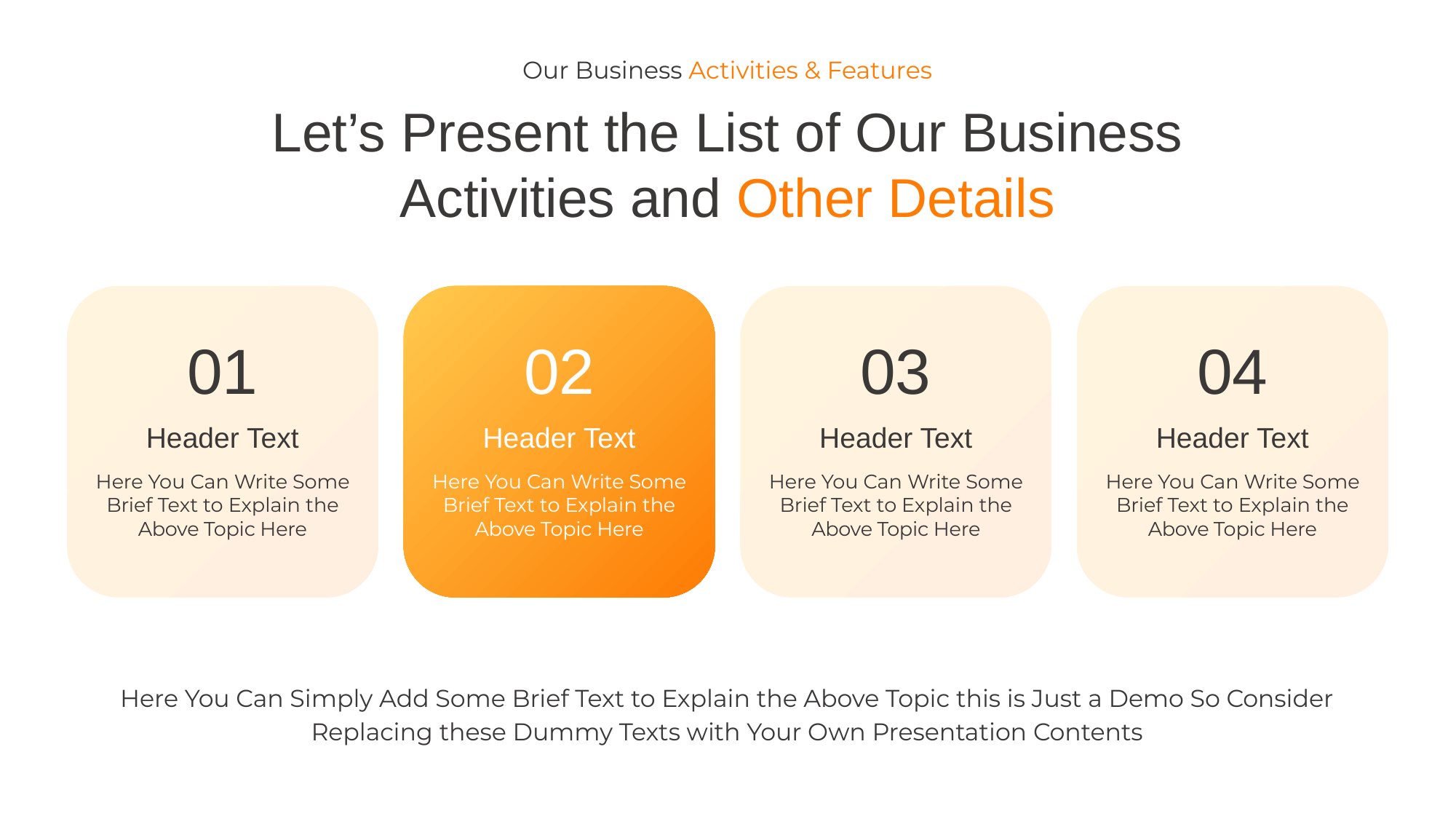

Our Business Activities & Features
Let’s Present the List of Our Business
Activities and Other Details

01
02
03
04
Header Text
Header Text
Header Text
Header Text
Here You Can Write Some
Brief Text to Explain the
Above Topic Here
Here You Can Write Some
Brief Text to Explain the
Above Topic Here
Here You Can Write Some
Brief Text to Explain the
Above Topic Here
Here You Can Write Some
Brief Text to Explain the
Above Topic Here
Here You Can Simply Add Some Brief Text to Explain the Above Topic this is Just a Demo So Consider
Replacing these Dummy Texts with Your Own Presentation Contents